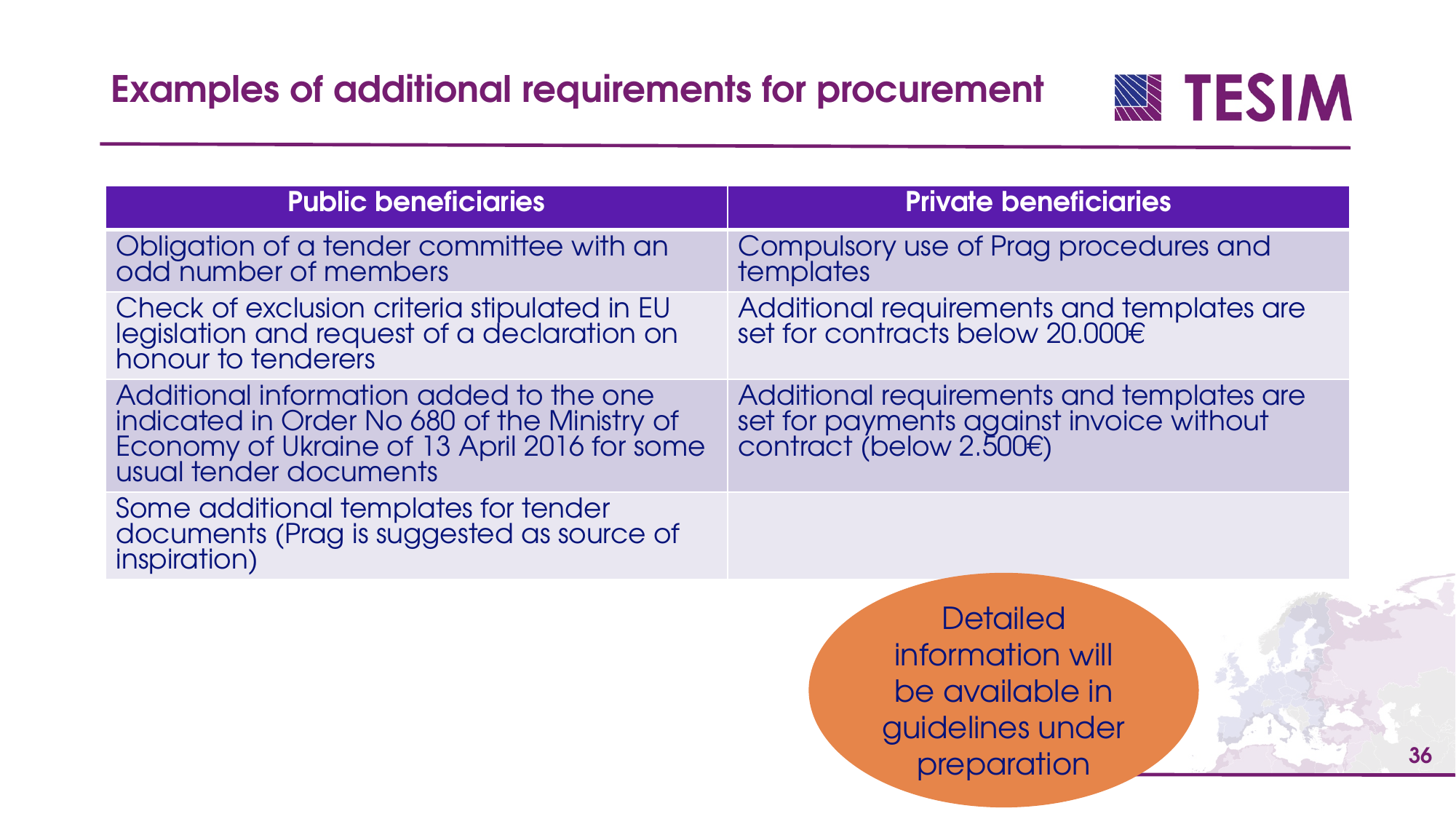

Examples of additional requirements for procurement
| Public beneficiaries | Private beneficiaries |
| --- | --- |
| Obligation of a tender committee with an odd number of members | Compulsory use of Prag procedures and templates |
| Check of exclusion criteria stipulated in EU legislation and request of a declaration on honour to tenderers | Additional requirements and templates are set for contracts below 20.000€ |
| Additional information added to the one indicated in Order No 680 of the Ministry of Economy of Ukraine of 13 April 2016 for some usual tender documents | Additional requirements and templates are set for payments against invoice without contract (below 2.500€) |
| Some additional templates for tender documents (Prag is suggested as source of inspiration) |  |
Detailed information will be available in guidelines under preparation